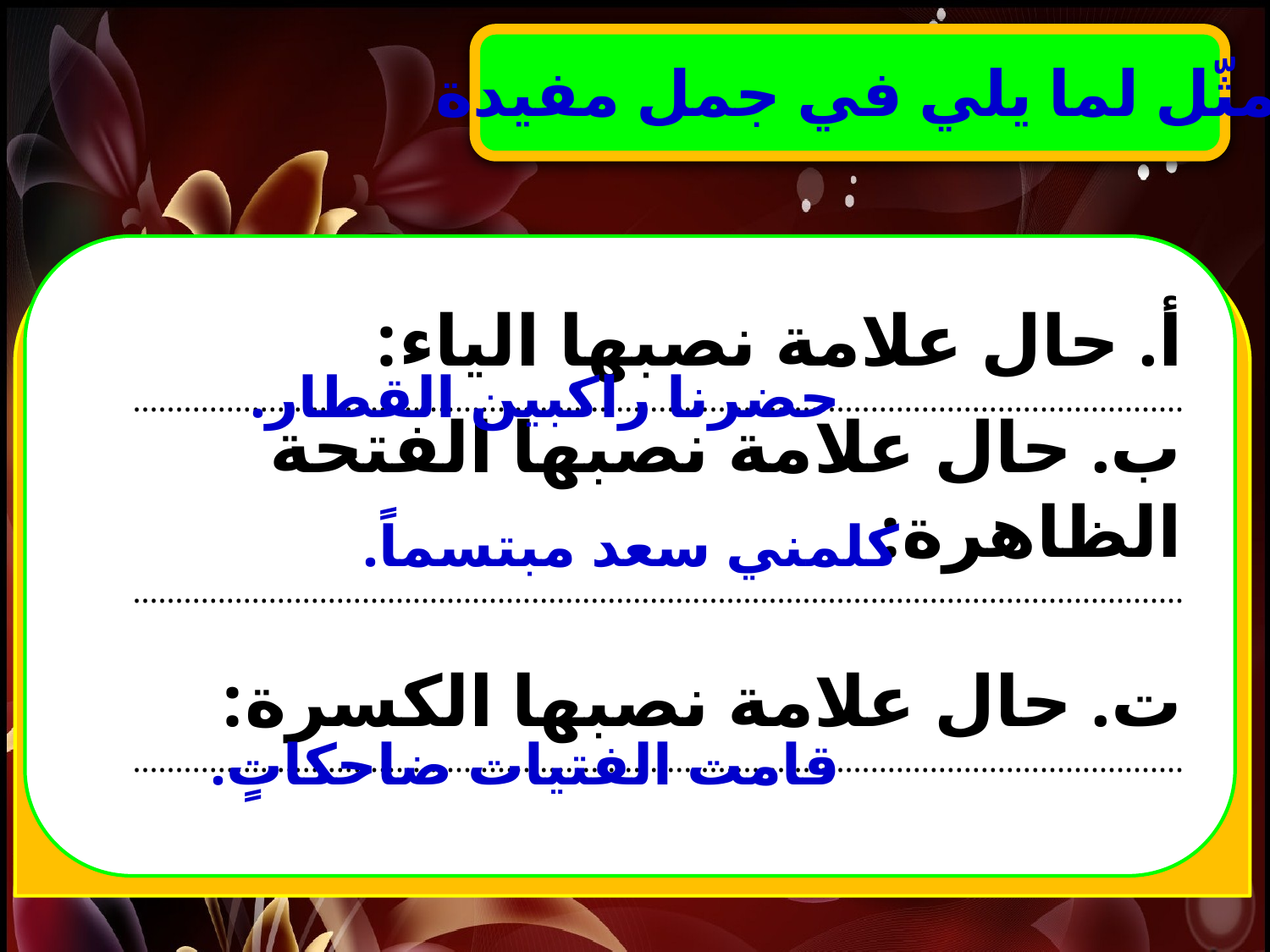

9 مثّل لما يلي في جمل مفيدة

أ. حال علامة نصبها الياء:
............................................................................................................................
حضرنا راكبين القطار.
ب. حال علامة نصبها الفتحة الظاهرة:
............................................................................................................................
كلمني سعد مبتسماً.
ت. حال علامة نصبها الكسرة:
............................................................................................................................
قامت الفتيات ضاحكاتٍ.